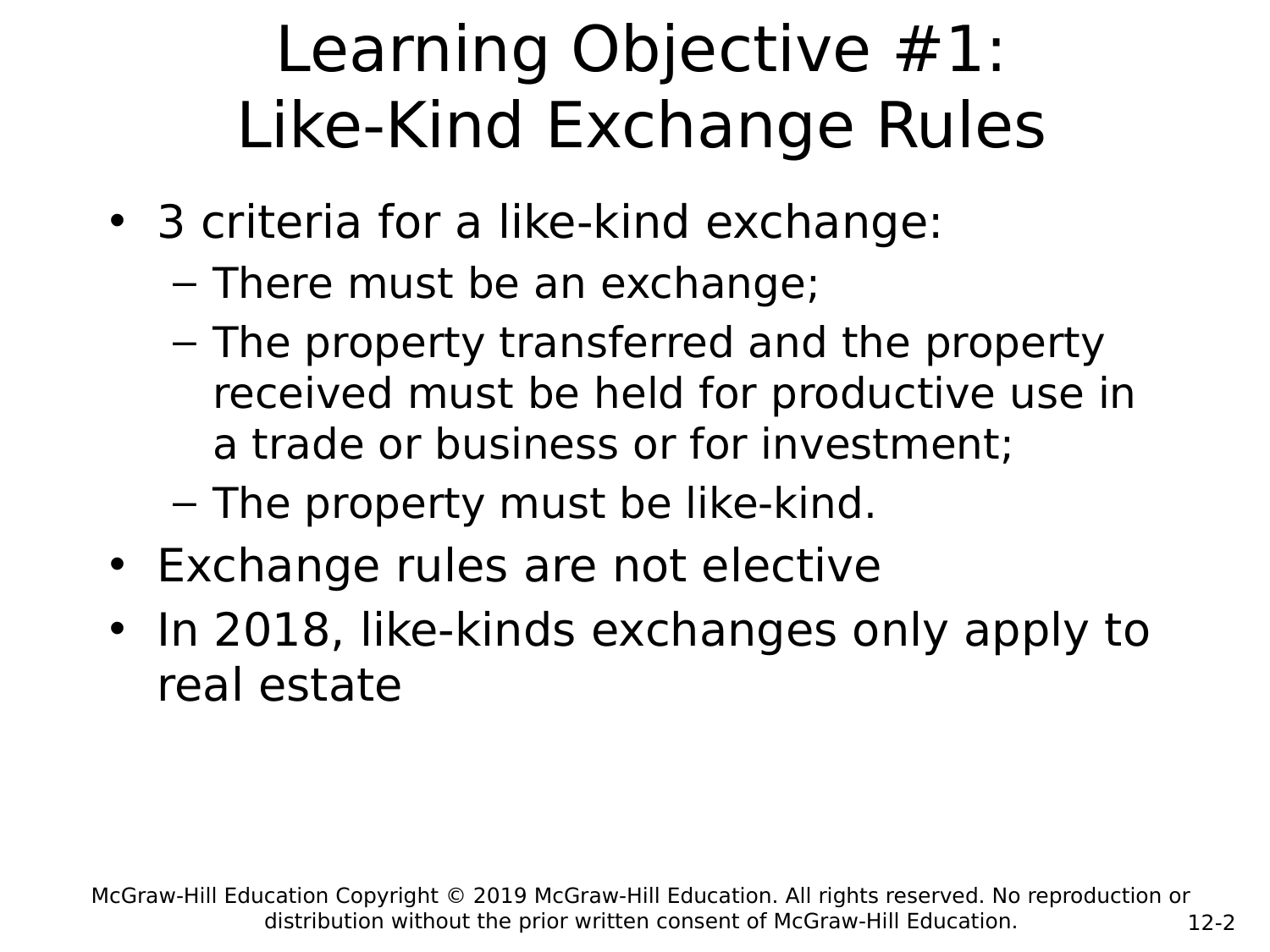

Learning Objective #1:
Like-Kind Exchange Rules
3 criteria for a like-kind exchange:
There must be an exchange;
The property transferred and the property received must be held for productive use in a trade or business or for investment;
The property must be like-kind.
Exchange rules are not elective
In 2018, like-kinds exchanges only apply to real estate

McGraw-Hill Education Copyright © 2019 McGraw-Hill Education. All rights reserved. No reproduction or distribution without the prior written consent of McGraw-Hill Education.
12-2